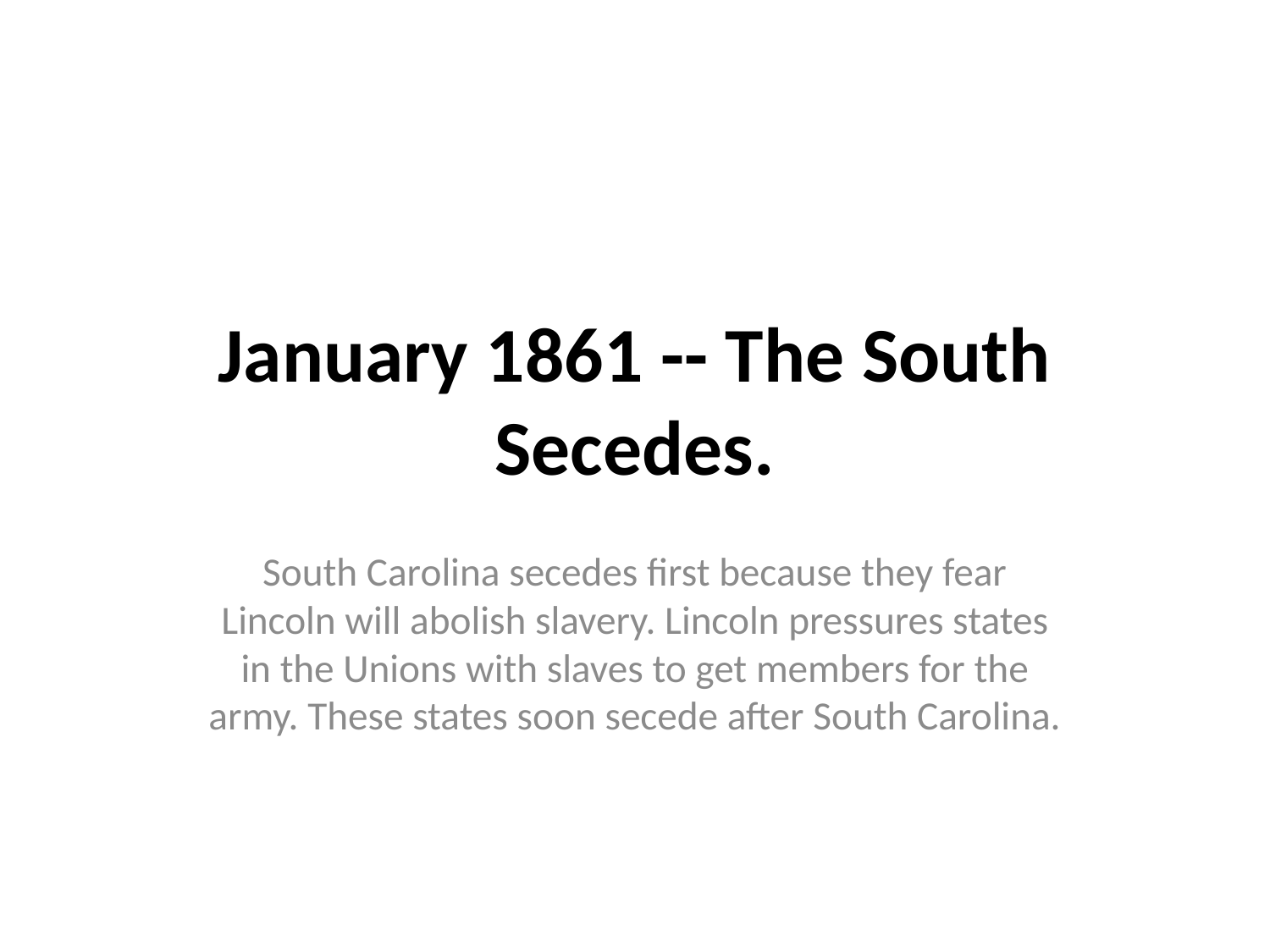

# January 1861 -- The South Secedes.
South Carolina secedes first because they fear Lincoln will abolish slavery. Lincoln pressures states in the Unions with slaves to get members for the army. These states soon secede after South Carolina.